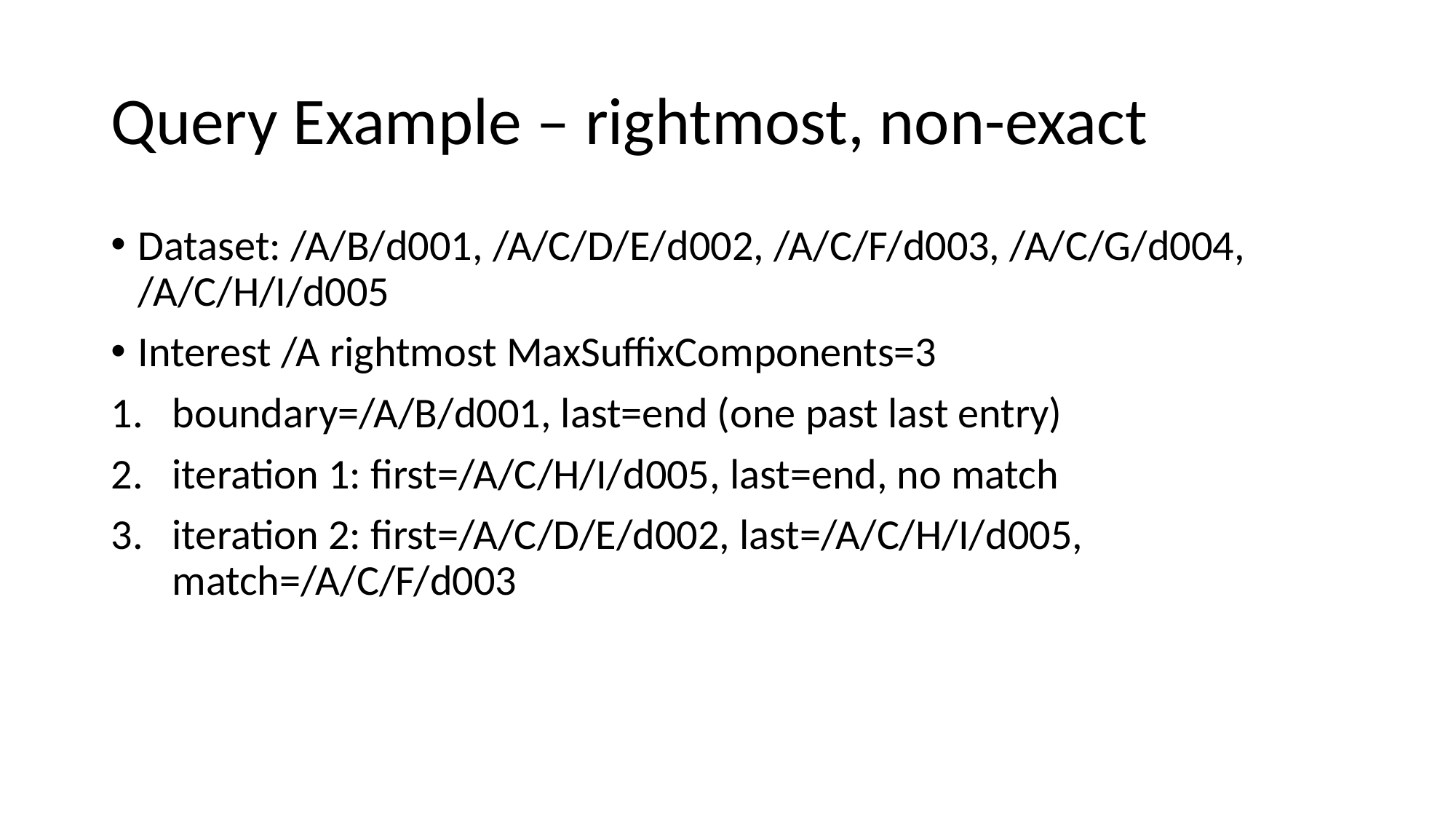

# Query Example – rightmost, non-exact
Dataset: /A/B/d001, /A/C/D/E/d002, /A/C/F/d003, /A/C/G/d004, /A/C/H/I/d005
Interest /A rightmost MaxSuffixComponents=3
boundary=/A/B/d001, last=end (one past last entry)
iteration 1: first=/A/C/H/I/d005, last=end, no match
iteration 2: first=/A/C/D/E/d002, last=/A/C/H/I/d005, match=/A/C/F/d003